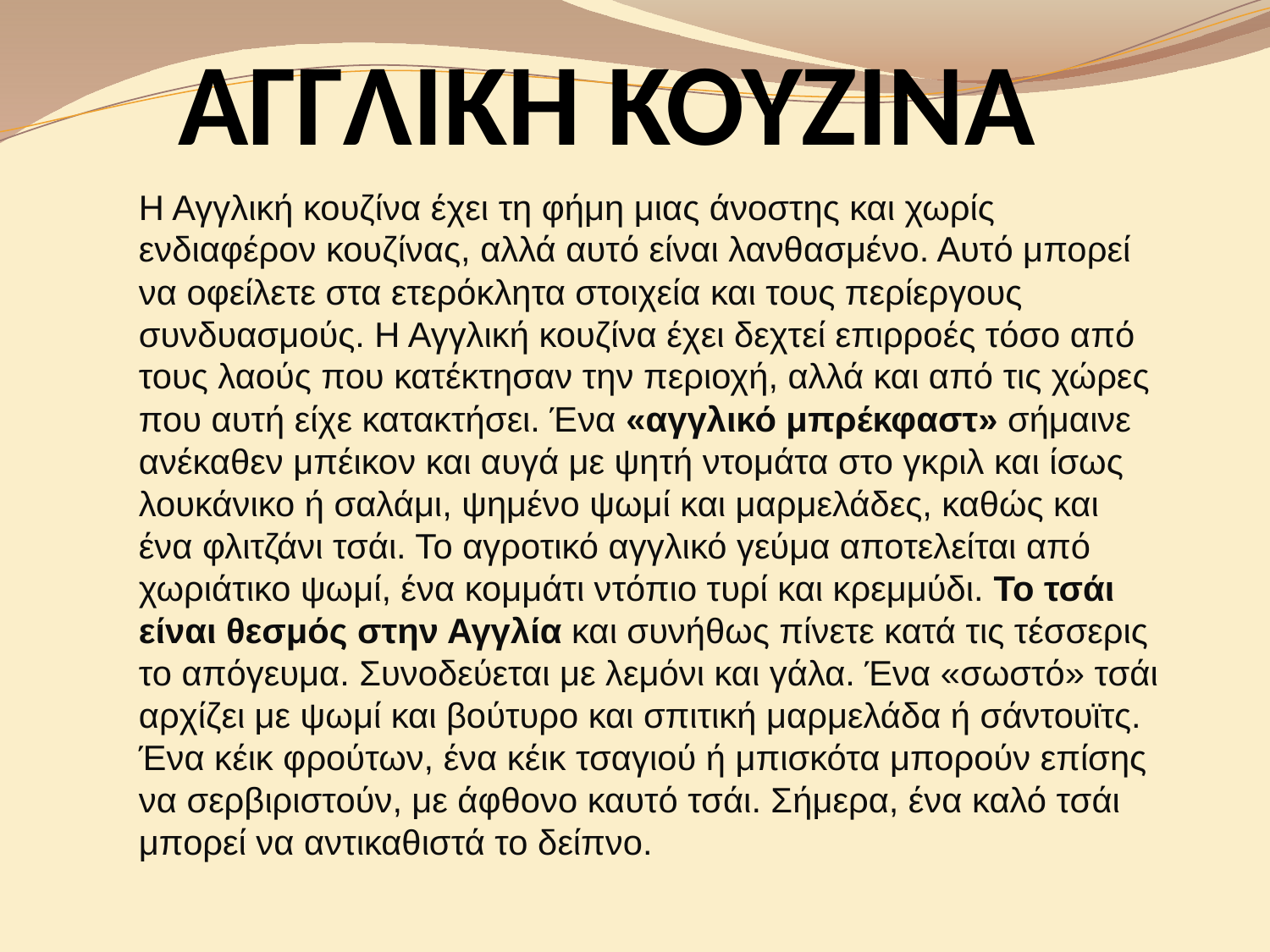

# ΑΓΓΛΙΚΗ ΚΟΥΖΙΝΑ
Η Αγγλική κουζίνα έχει τη φήμη μιας άνοστης και χωρίς ενδιαφέρον κουζίνας, αλλά αυτό είναι λανθασμένο. Αυτό μπορεί να οφείλετε στα ετερόκλητα στοιχεία και τους περίεργους συνδυασμούς. Η Αγγλική κουζίνα έχει δεχτεί επιρροές τόσο από τους λαούς που κατέκτησαν την περιοχή, αλλά και από τις χώρες που αυτή είχε κατακτήσει. Ένα «αγγλικό μπρέκφαστ» σήμαινε ανέκαθεν μπέικον και αυγά με ψητή ντομάτα στο γκριλ και ίσως λουκάνικο ή σαλάμι, ψημένο ψωμί και μαρμελάδες, καθώς και ένα φλιτζάνι τσάι. Το αγροτικό αγγλικό γεύμα αποτελείται από χωριάτικο ψωμί, ένα κομμάτι ντόπιο τυρί και κρεμμύδι. Το τσάι είναι θεσμός στην Αγγλία και συνήθως πίνετε κατά τις τέσσερις το απόγευμα. Συνοδεύεται με λεμόνι και γάλα. Ένα «σωστό» τσάι αρχίζει με ψωμί και βούτυρο και σπιτική μαρμελάδα ή σάντουϊτς. Ένα κέικ φρούτων, ένα κέικ τσαγιού ή μπισκότα μπορούν επίσης να σερβιριστούν, με άφθονο καυτό τσάι. Σήμερα, ένα καλό τσάι μπορεί να αντικαθιστά το δείπνο.